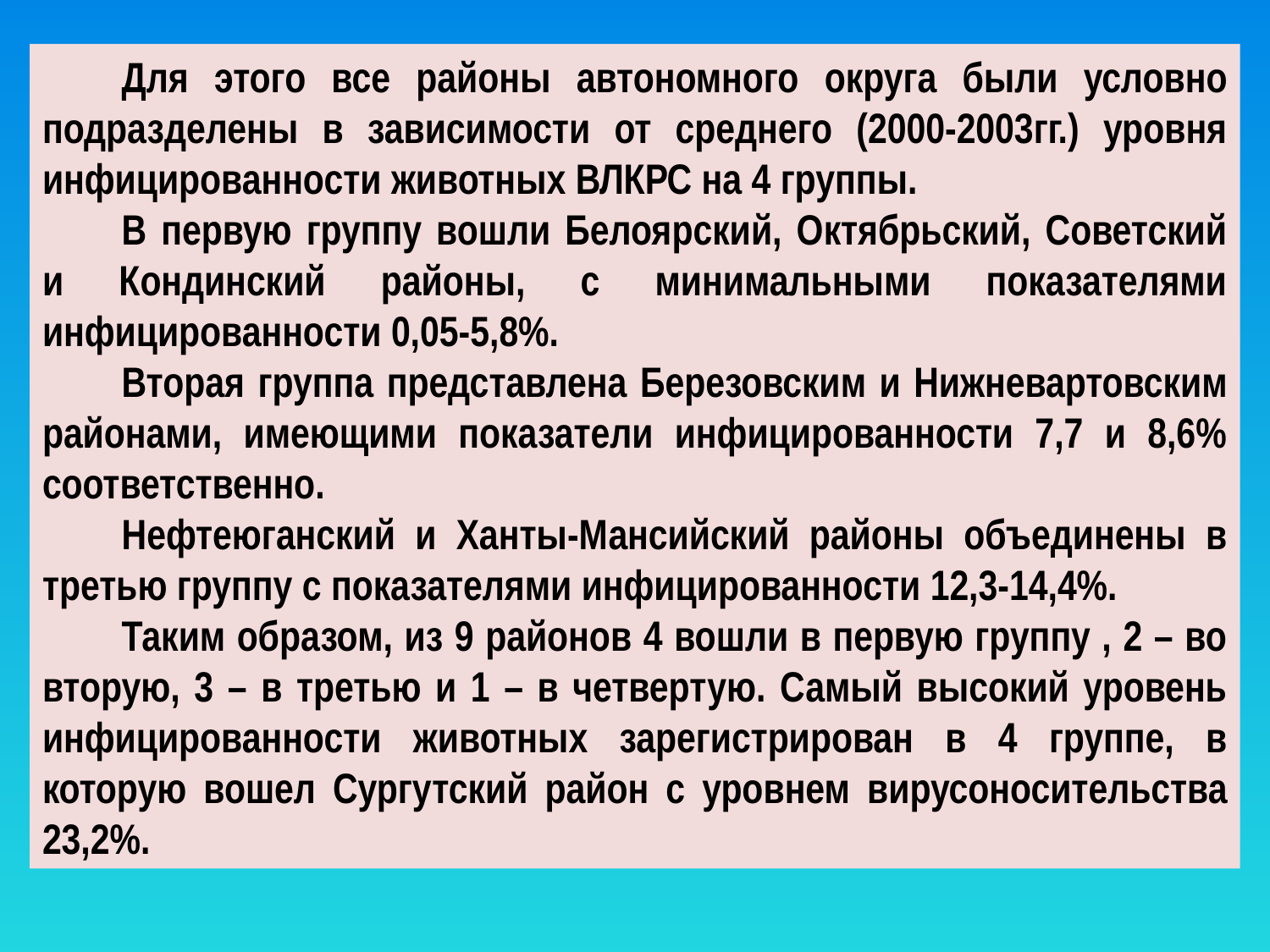

Для этого все районы автономного округа были условно подразделены в зависимости от среднего (2000-2003гг.) уровня инфицированности животных ВЛКРС на 4 группы.
В первую группу вошли Белоярский, Октябрьский, Советский и Кондинский районы, с минимальными показателями инфицированности 0,05-5,8%.
Вторая группа представлена Березовским и Нижневартовским районами, имеющими показатели инфицированности 7,7 и 8,6% соответственно.
Нефтеюганский и Ханты-Мансийский районы объединены в третью группу с показателями инфицированности 12,3-14,4%.
Таким образом, из 9 районов 4 вошли в первую группу , 2 – во вторую, 3 – в третью и 1 – в четвертую. Самый высокий уровень инфицированности животных зарегистрирован в 4 группе, в которую вошел Сургутский район с уровнем вирусоносительства 23,2%.